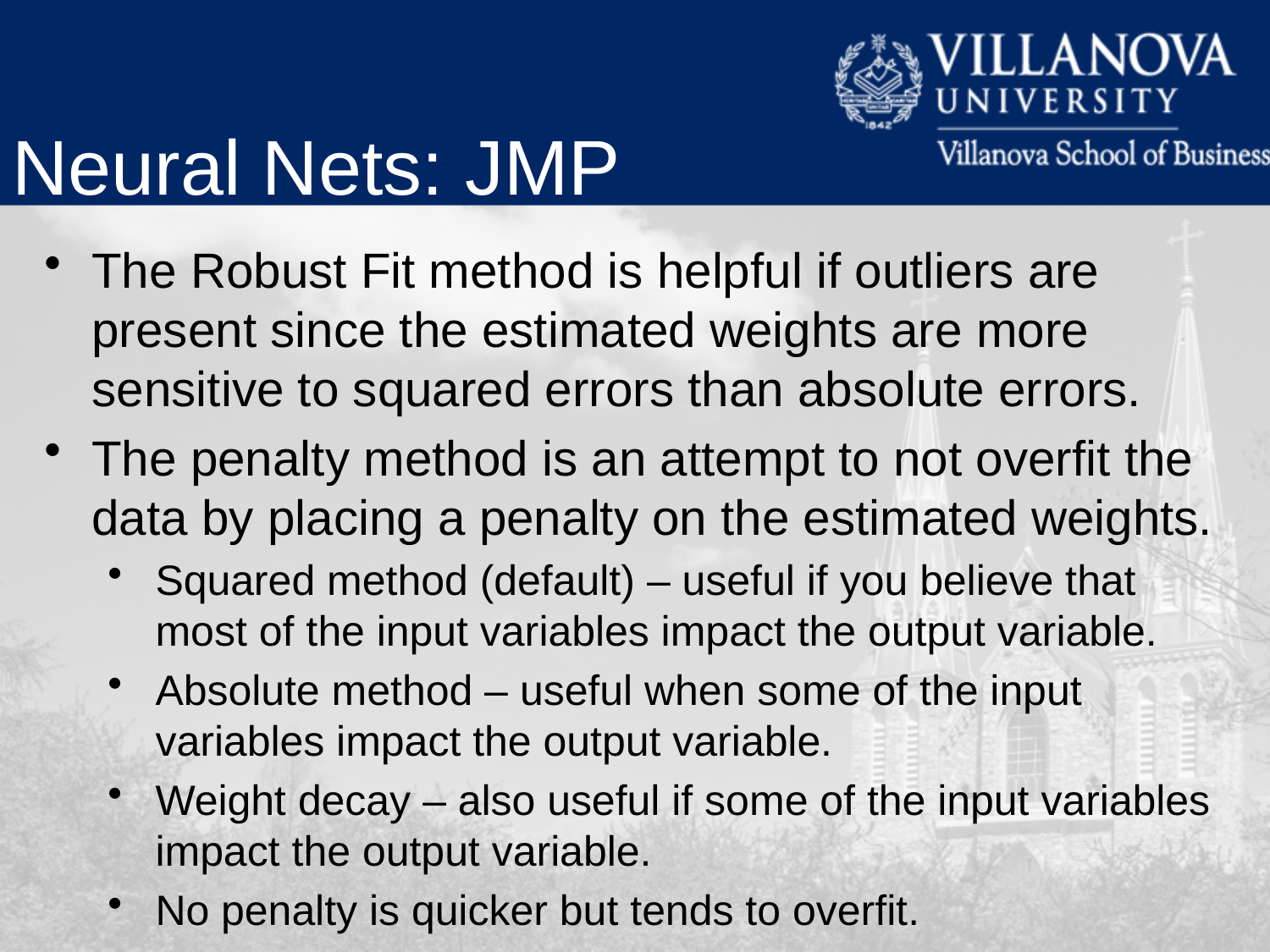

Neural Nets: JMP
The Robust Fit method is helpful if outliers are present since the estimated weights are more sensitive to squared errors than absolute errors.
The penalty method is an attempt to not overfit the data by placing a penalty on the estimated weights.
Squared method (default) – useful if you believe that most of the input variables impact the output variable.
Absolute method – useful when some of the input variables impact the output variable.
Weight decay – also useful if some of the input variables impact the output variable.
No penalty is quicker but tends to overfit.